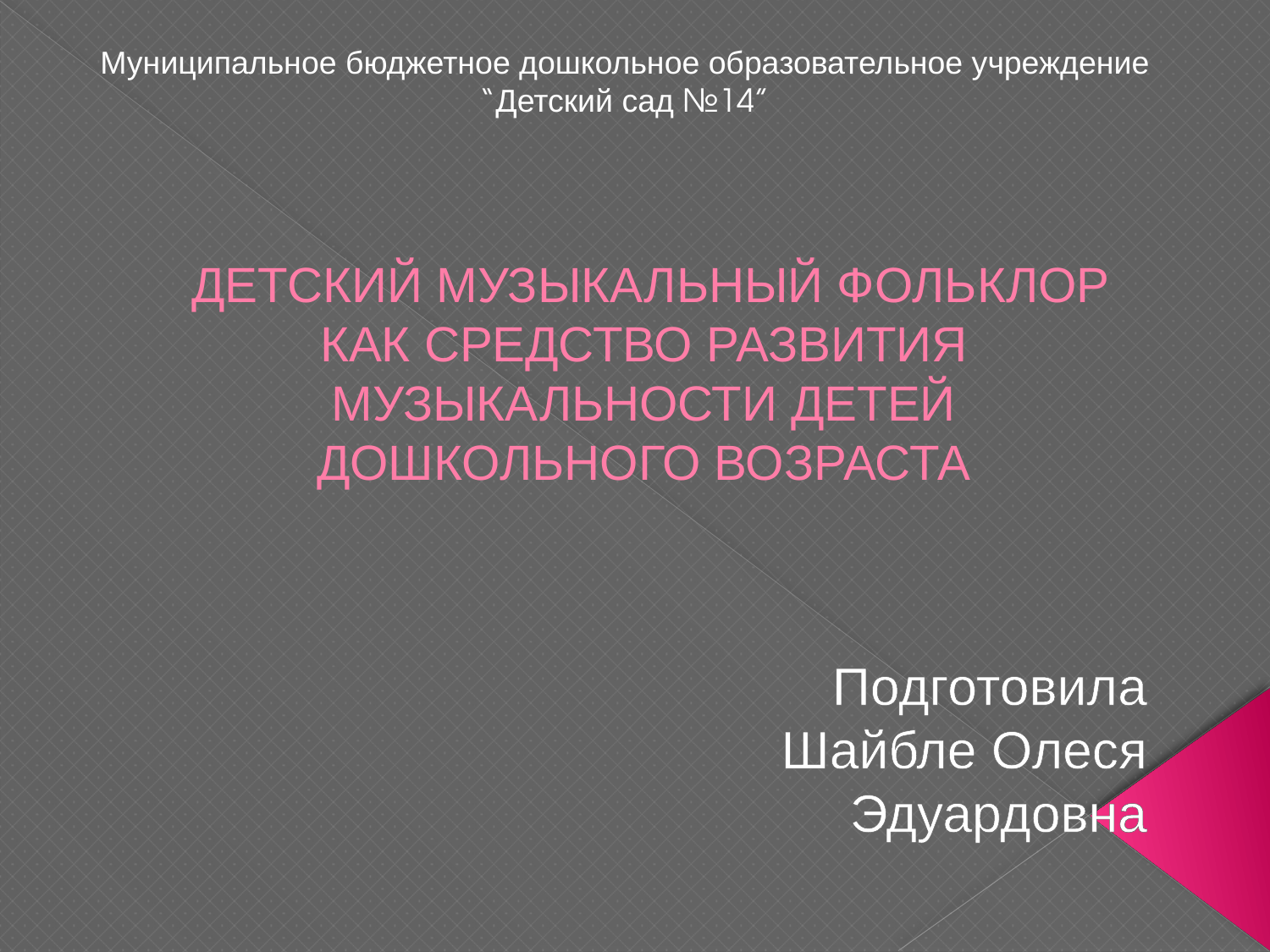

Муниципальное бюджетное дошкольное образовательное учреждение “Детский сад №14”
# ДЕТСКИЙ МУЗЫКАЛЬНЫЙ ФОЛЬКЛОР КАК СРЕДСТВО РАЗВИТИЯ МУЗЫКАЛЬНОСТИ ДЕТЕЙ ДОШКОЛЬНОГО ВОЗРАСТА
Подготовила
Шайбле Олеся Эдуардовна